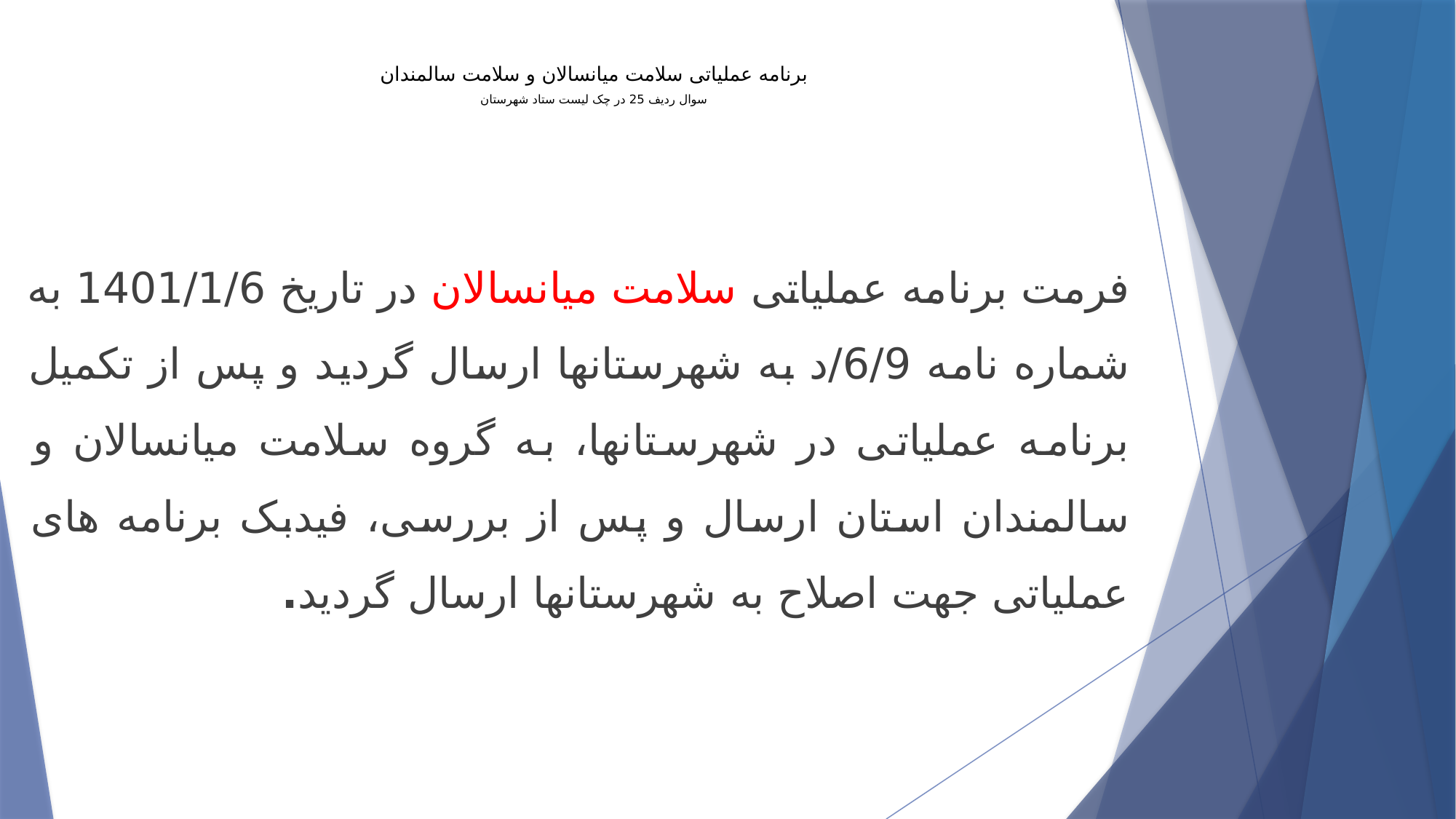

# برنامه عملیاتی سلامت میانسالان و سلامت سالمندان سوال ردیف 25 در چک لیست ستاد شهرستان
فرمت برنامه عملیاتی سلامت میانسالان در تاریخ 1401/1/6 به شماره نامه 6/9/د به شهرستانها ارسال گردید و پس از تکمیل برنامه عملیاتی در شهرستانها، به گروه سلامت میانسالان و سالمندان استان ارسال و پس از بررسی، فیدبک برنامه های عملیاتی جهت اصلاح به شهرستانها ارسال گردید.